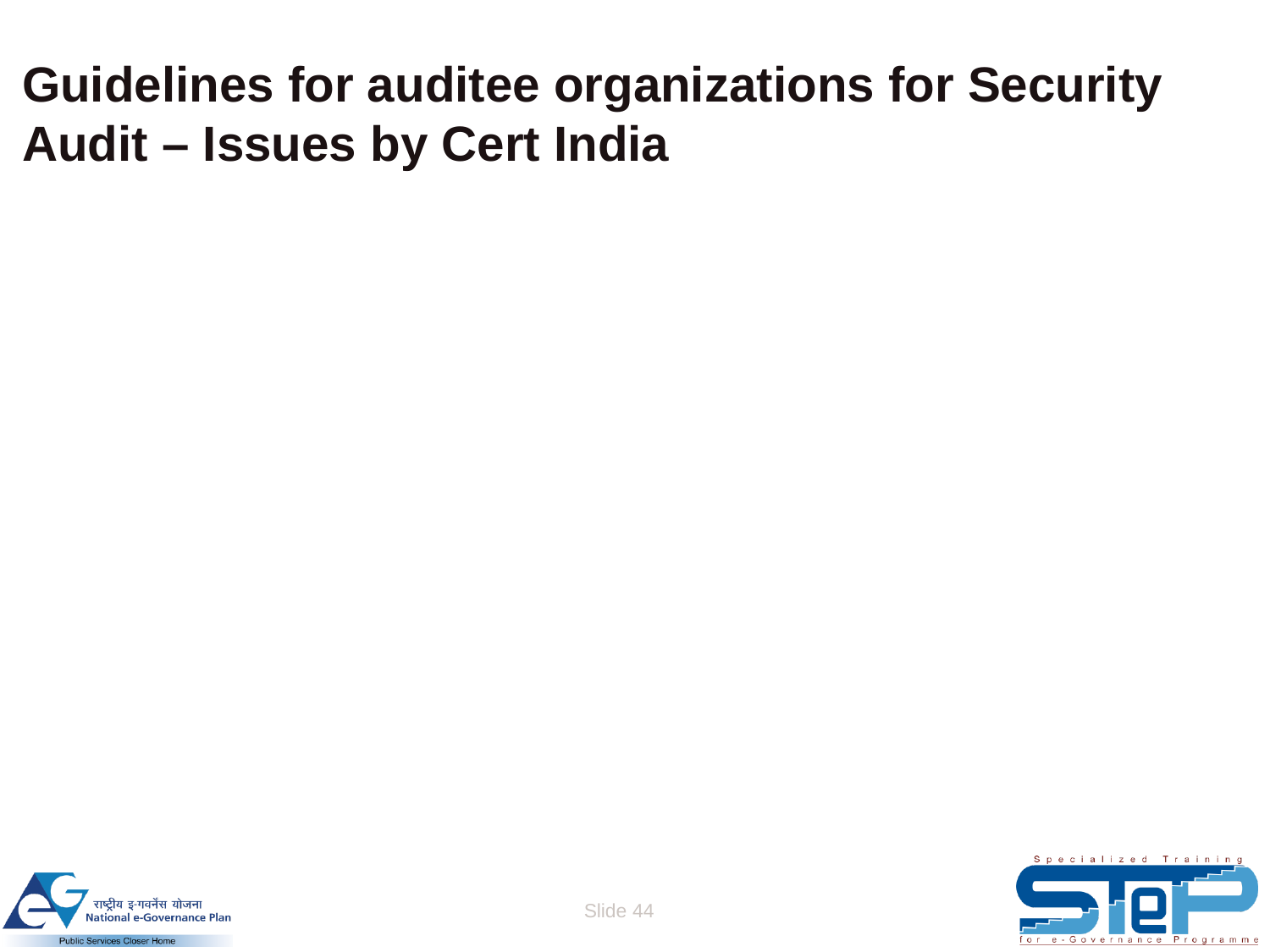

# Guidelines for auditee organizations for Security Audit – Issues by Cert India